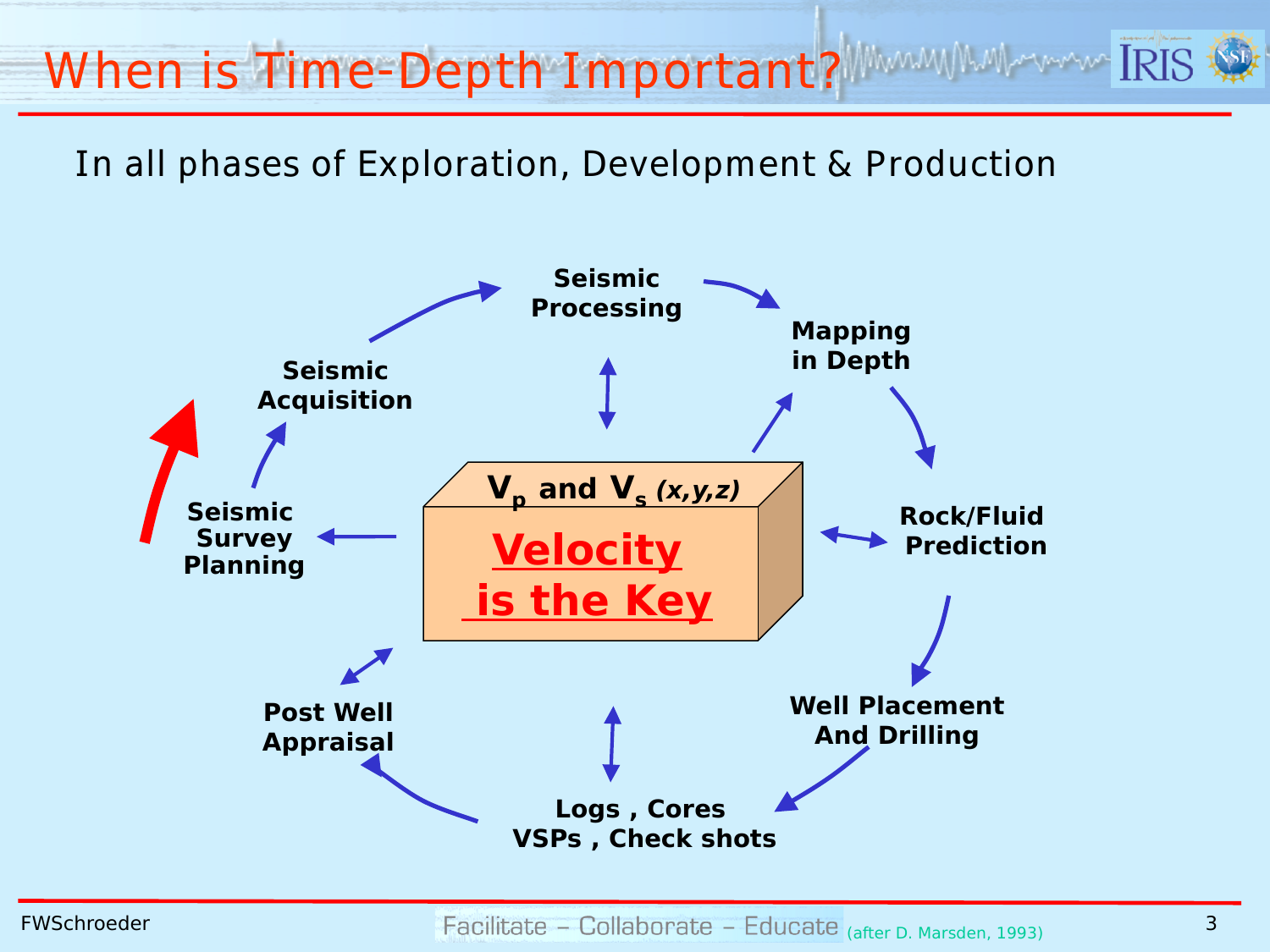

# When is Time-Depth Important?
In all phases of Exploration, Development & Production
Seismic
Processing

Mapping in Depth
Seismic
Acquisition

Vp and Vs (x,y,z)

Velocity
 is the Key

Seismic
Survey
Planning

Rock/Fluid
 Prediction

Well Placement
And Drilling
Post Well
Appraisal

Logs , Cores
VSPs , Check shots

(after D. Marsden, 1993)